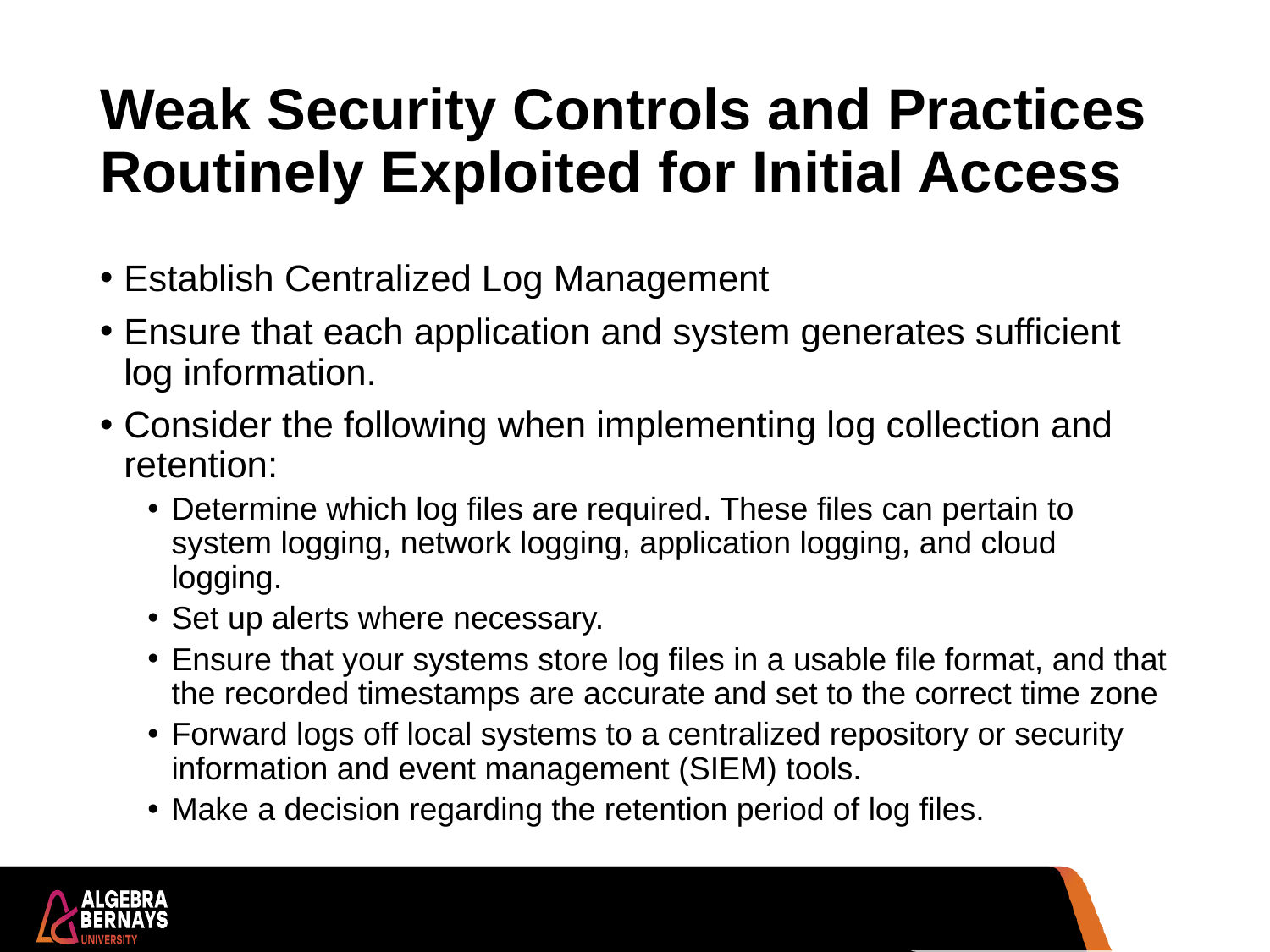

# Weak Security Controls and Practices Routinely Exploited for Initial Access
Establish Centralized Log Management
Ensure that each application and system generates sufficient log information.
Consider the following when implementing log collection and retention:
Determine which log files are required. These files can pertain to system logging, network logging, application logging, and cloud logging.
Set up alerts where necessary.
Ensure that your systems store log files in a usable file format, and that the recorded timestamps are accurate and set to the correct time zone
Forward logs off local systems to a centralized repository or security information and event management (SIEM) tools.
Make a decision regarding the retention period of log files.